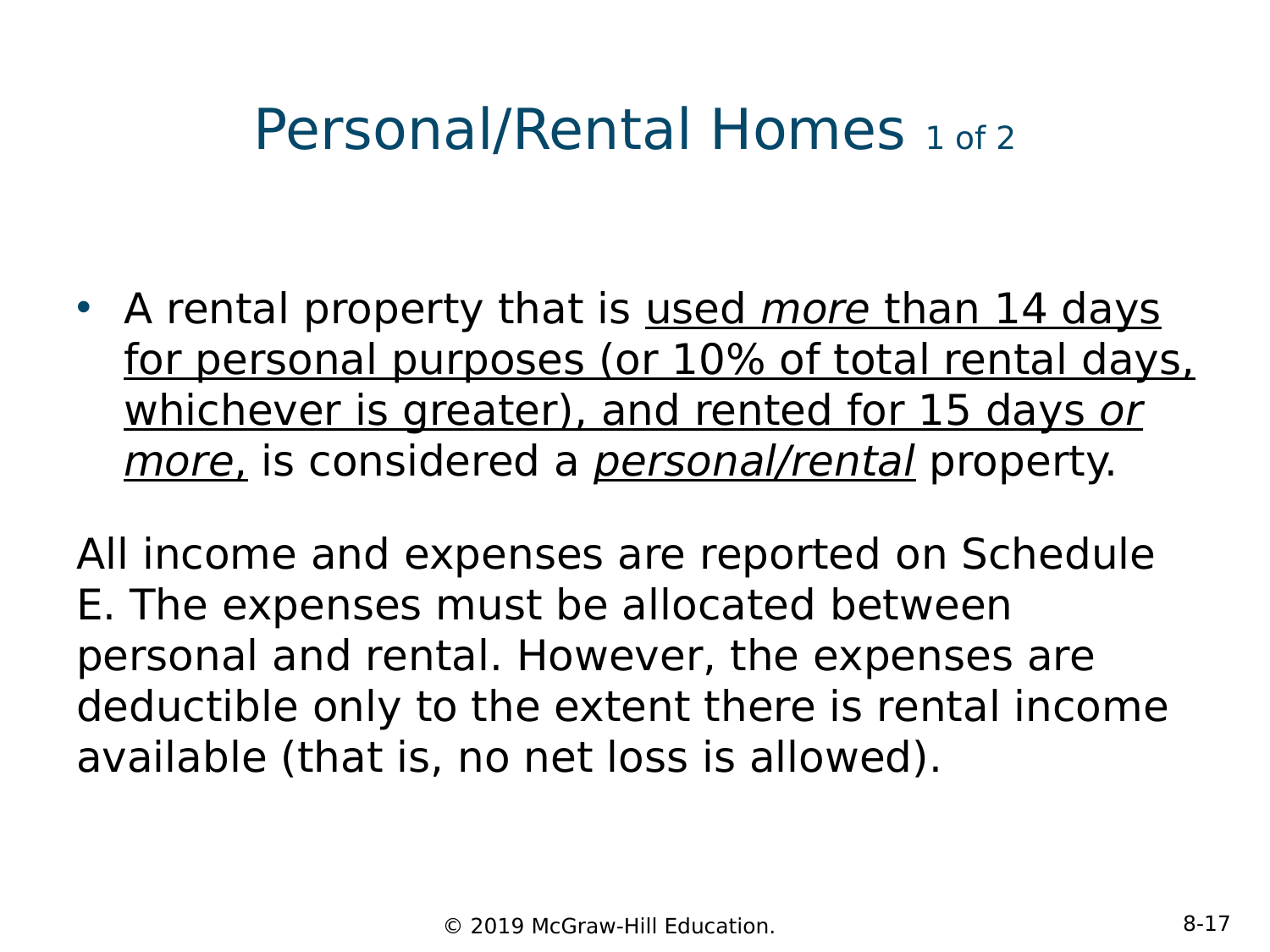

# Personal/Rental Homes 1 of 2
A rental property that is used more than 14 days for personal purposes (or 10% of total rental days, whichever is greater), and rented for 15 days or more, is considered a personal/rental property.
All income and expenses are reported on Schedule E. The expenses must be allocated between personal and rental. However, the expenses are deductible only to the extent there is rental income available (that is, no net loss is allowed).